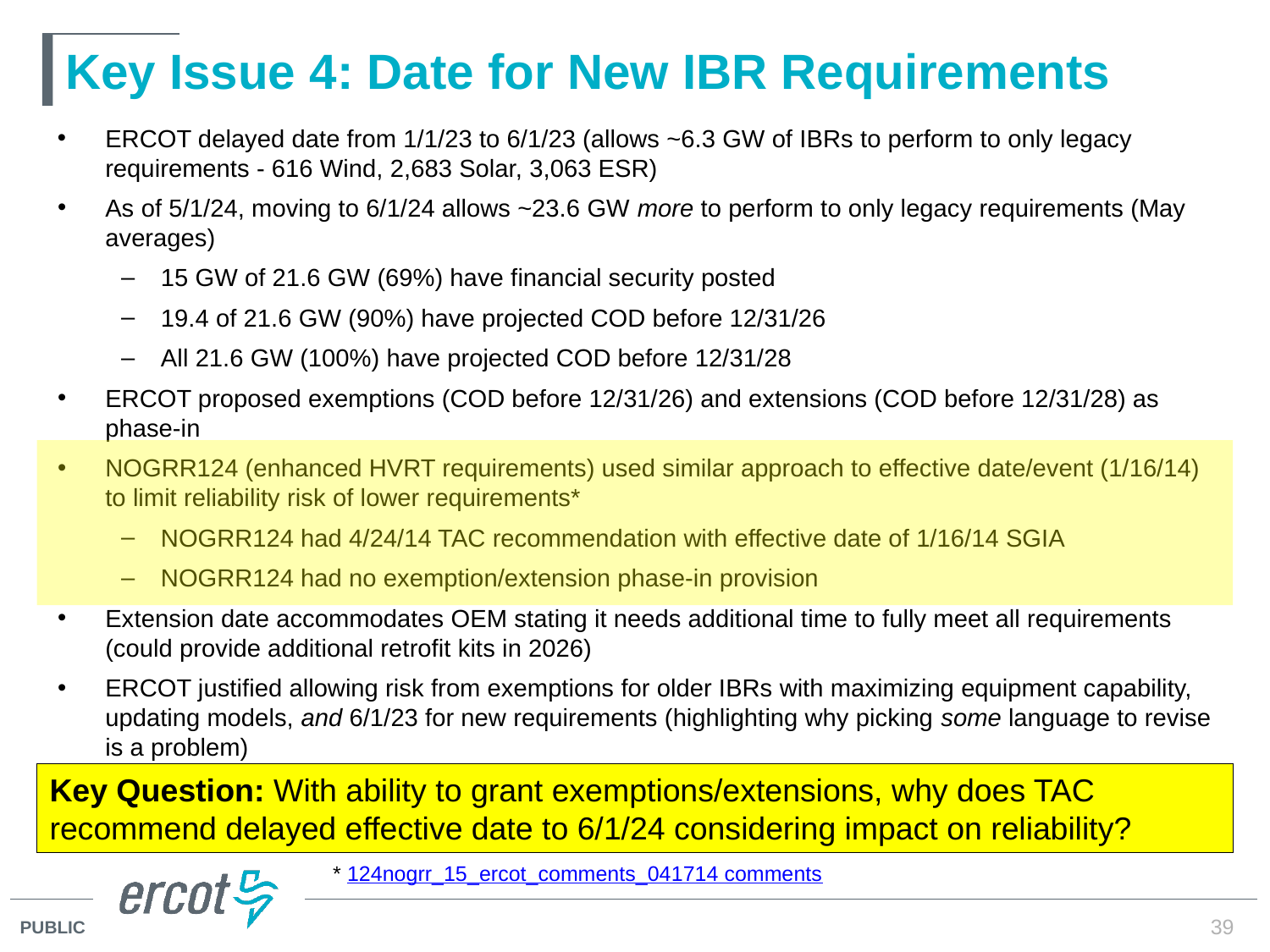

# Key Issue 4: Date for New IBR Requirements
ERCOT delayed date from 1/1/23 to 6/1/23 (allows ~6.3 GW of IBRs to perform to only legacy requirements - 616 Wind, 2,683 Solar, 3,063 ESR)
As of 5/1/24, moving to 6/1/24 allows ~23.6 GW more to perform to only legacy requirements (May averages)
15 GW of 21.6 GW (69%) have financial security posted
19.4 of 21.6 GW (90%) have projected COD before 12/31/26
All 21.6 GW (100%) have projected COD before 12/31/28
ERCOT proposed exemptions (COD before 12/31/26) and extensions (COD before 12/31/28) as phase-in
NOGRR124 (enhanced HVRT requirements) used similar approach to effective date/event (1/16/14) to limit reliability risk of lower requirements*
NOGRR124 had 4/24/14 TAC recommendation with effective date of 1/16/14 SGIA
NOGRR124 had no exemption/extension phase-in provision
Extension date accommodates OEM stating it needs additional time to fully meet all requirements (could provide additional retrofit kits in 2026)
ERCOT justified allowing risk from exemptions for older IBRs with maximizing equipment capability, updating models, and 6/1/23 for new requirements (highlighting why picking some language to revise is a problem)

Key Question: With ability to grant exemptions/extensions, why does TAC recommend delayed effective date to 6/1/24 considering impact on reliability?
* 124nogrr_15_ercot_comments_041714 comments
39